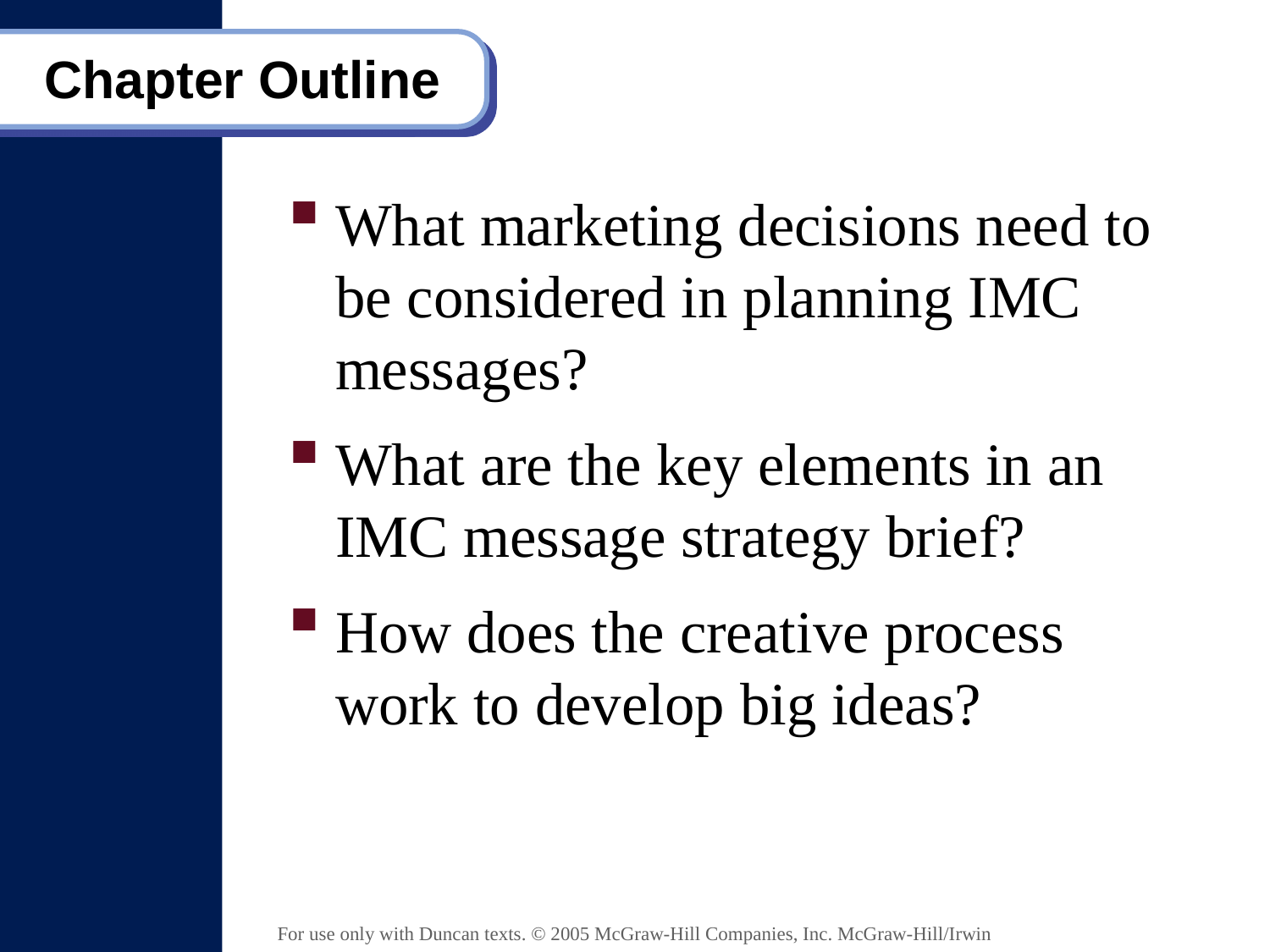

# Chapter Outline
What marketing decisions need to be considered in planning IMC messages?
What are the key elements in an IMC message strategy brief?
How does the creative process work to develop big ideas?